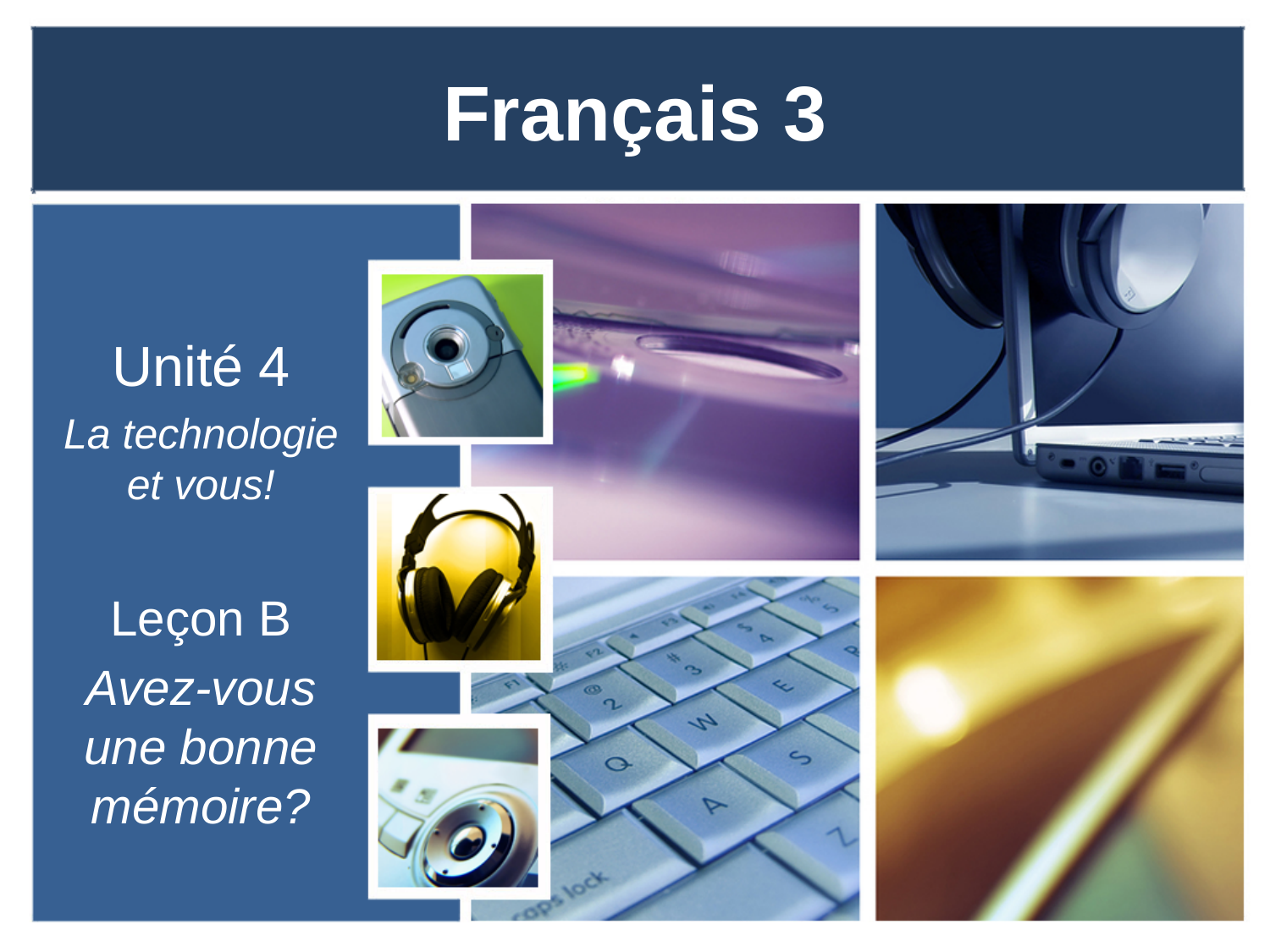

# Français 3
Unité 4
La technologie et vous!

Leçon B
Avez-vous une bonne mémoire?